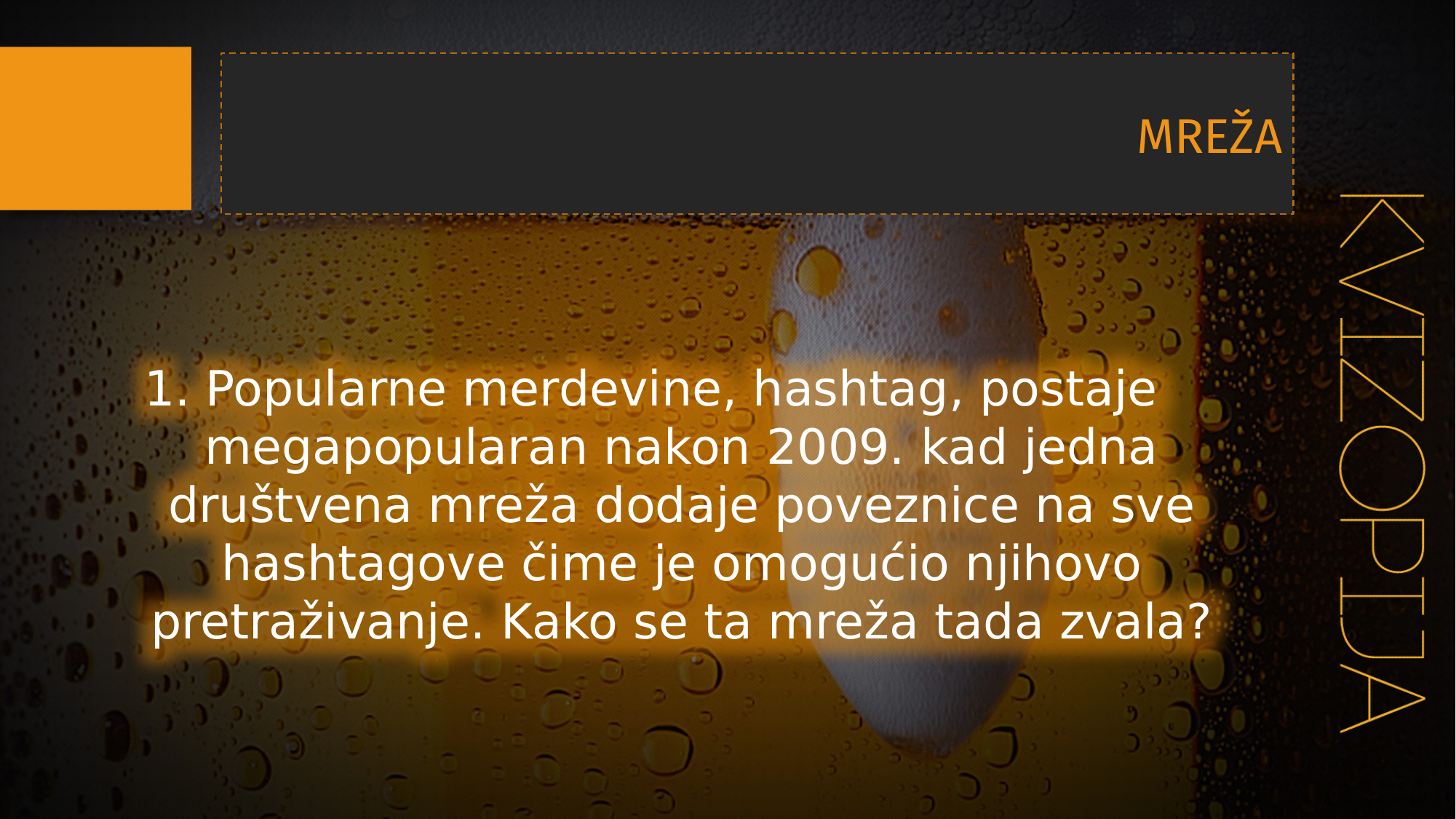

MREŽA

Popularne merdevine, hashtag, postaje megapopularan nakon 2009. kad jedna društvena mreža dodaje poveznice na sve hashtagove čime je omogućio njihovo pretraživanje. Kako se ta mreža tada zvala?